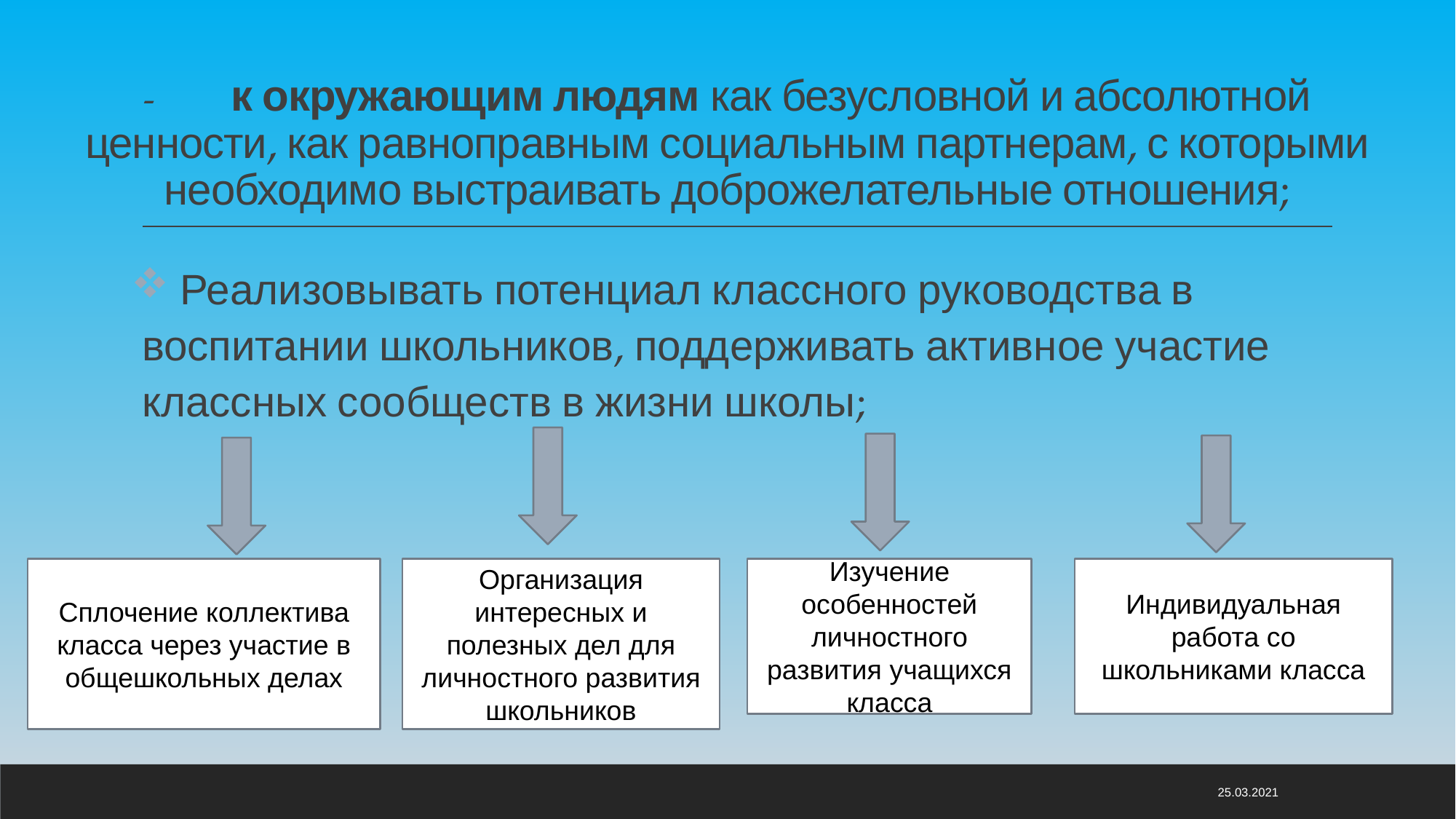

# -	к окружающим людям как безусловной и абсолютной ценности, как равноправным социальным партнерам, с которыми необходимо выстраивать доброжелательные отношения;
 Реализовывать потенциал классного руководства в воспитании школьников, поддерживать активное участие классных сообществ в жизни школы;

Индивидуальная работа со школьниками класса
Сплочение коллектива класса через участие в общешкольных делах
Организация интересных и полезных дел для личностного развития школьников
Изучение особенностей личностного развития учащихся класса

25.03.2021